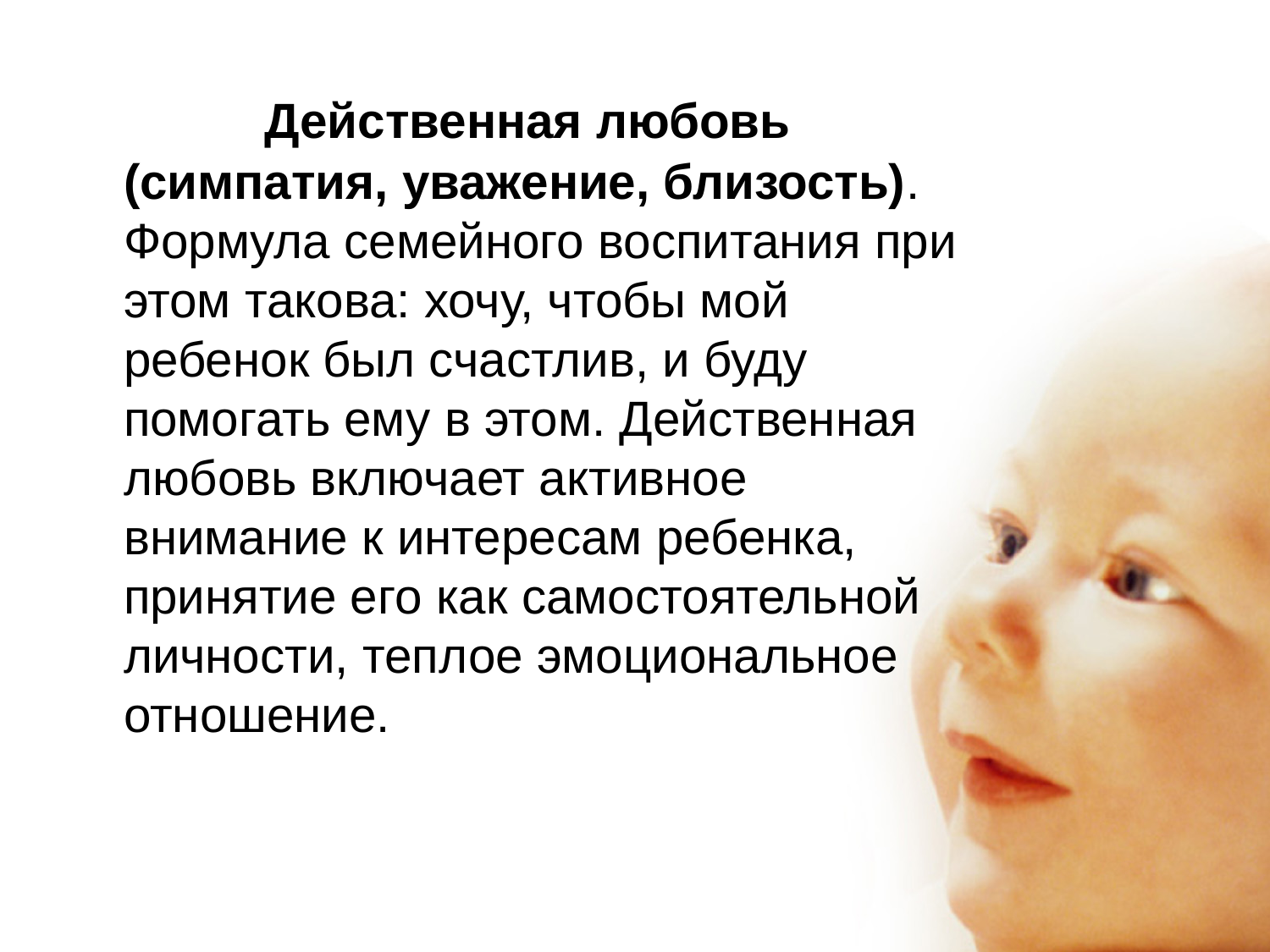

Действенная любовь (симпатия, уважение, близость).
Формула семейного воспитания при этом такова: хочу, чтобы мой ребенок был счастлив, и буду помогать ему в этом. Действенная любовь включает активное внимание к интересам ребенка, принятие его как самостоятельной личности, теплое эмоциональное отношение.